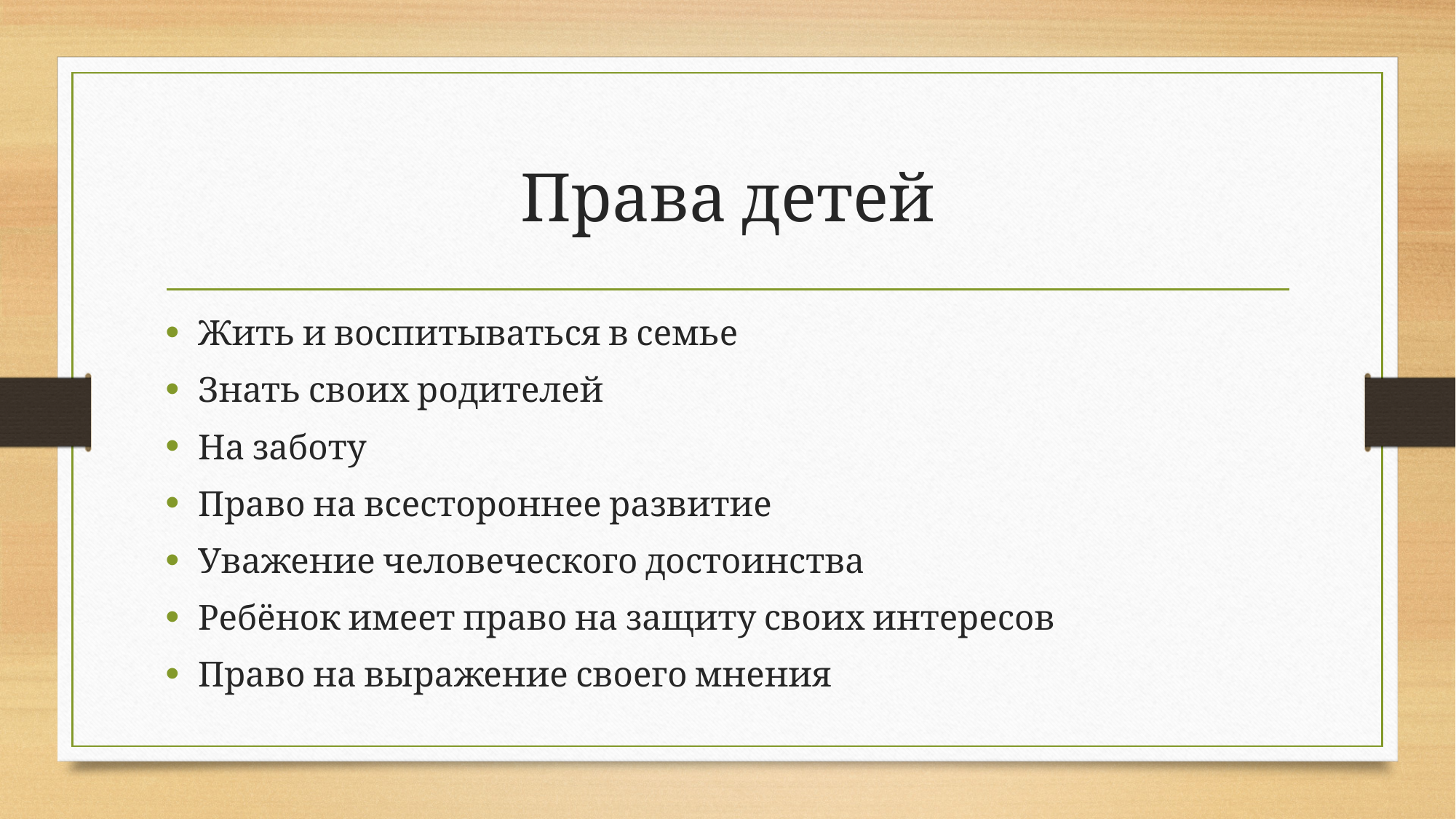

# Права детей
Жить и воспитываться в семье
Знать своих родителей
На заботу
Право на всестороннее развитие
Уважение человеческого достоинства
Ребёнок имеет право на защиту своих интересов
Право на выражение своего мнения